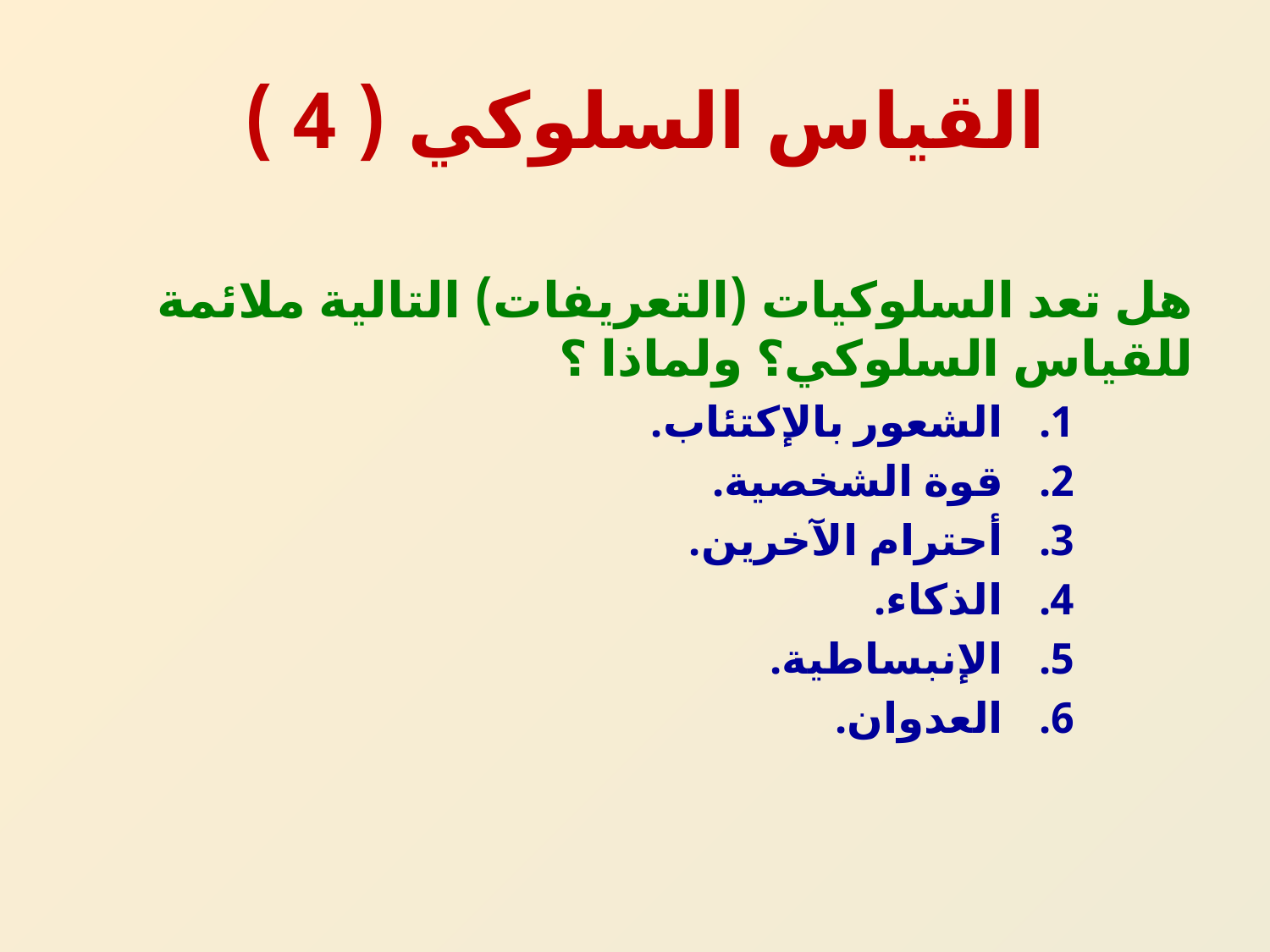

# القياس السلوكي ( 4 )

هل تعد السلوكيات (التعريفات) التالية ملائمة للقياس السلوكي؟ ولماذا ؟
الشعور بالإكتئاب.
قوة الشخصية.
أحترام الآخرين.
الذكاء.
الإنبساطية.
العدوان.